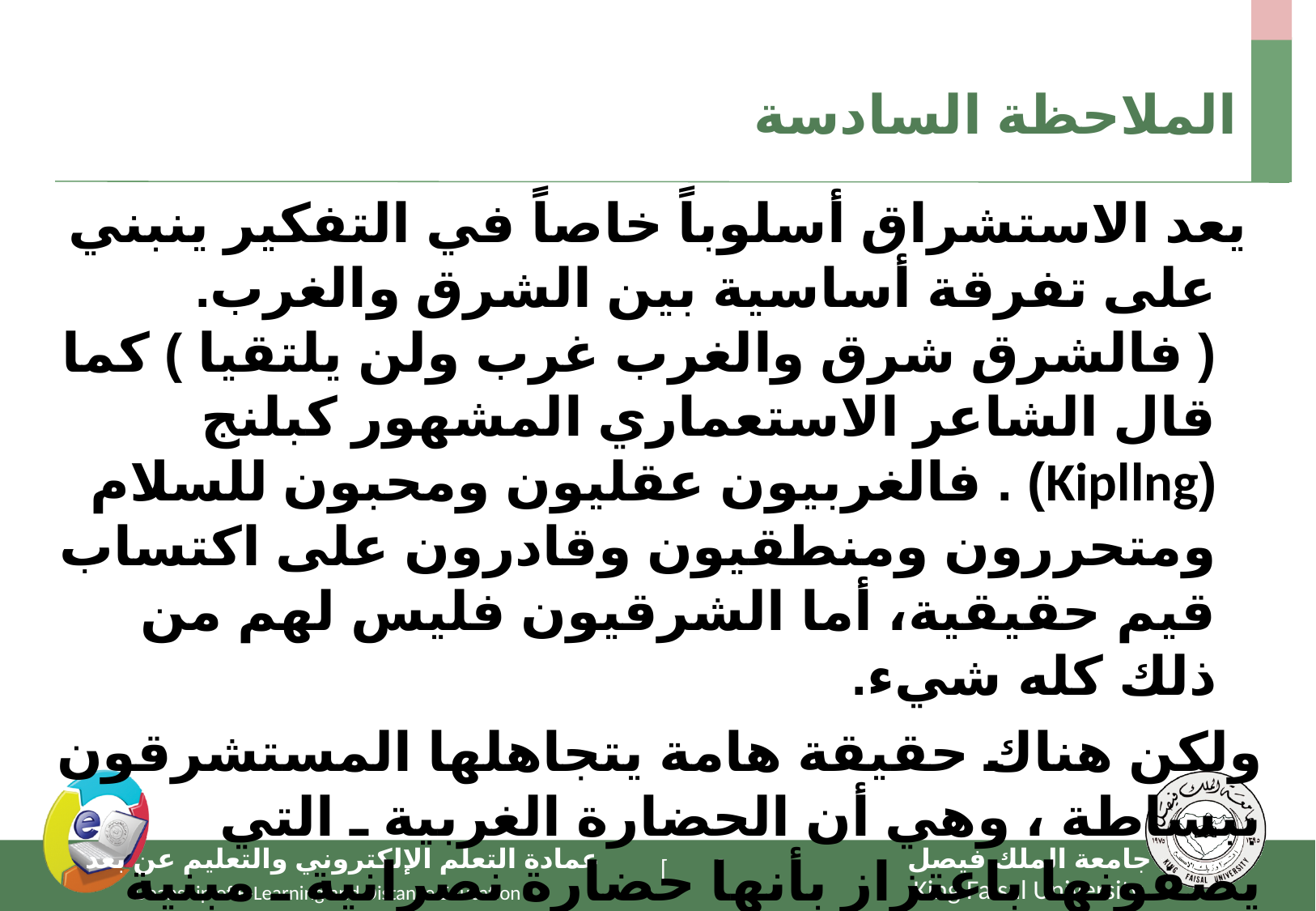

# الملاحظة السادسة
 يعد الاستشراق أسلوباً خاصاً في التفكير ينبني على تفرقة أساسية بين الشرق والغرب. ( فالشرق شرق والغرب غرب ولن يلتقيا ) كما قال الشاعر الاستعماري المشهور كبلنج (Kipllng) . فالغربيون عقليون ومحبون للسلام ومتحررون ومنطقيون وقادرون على اكتساب قيم حقيقية، أما الشرقيون فليس لهم من ذلك كله شيء.
ولكن هناك حقيقة هامة يتجاهلها المستشرقون ببساطة ، وهي أن الحضارة الغربية ـ التي يصفونها باعتزاز بأنها حضارة نصرانية ـ مبنية في الأصل على تعاليم رجل شرقي وهو المسيح عليه السلام ، وعلى ما نقلوه عن العرب من علوم عربية ومن تراث قديم تطور على أيدي العرب.